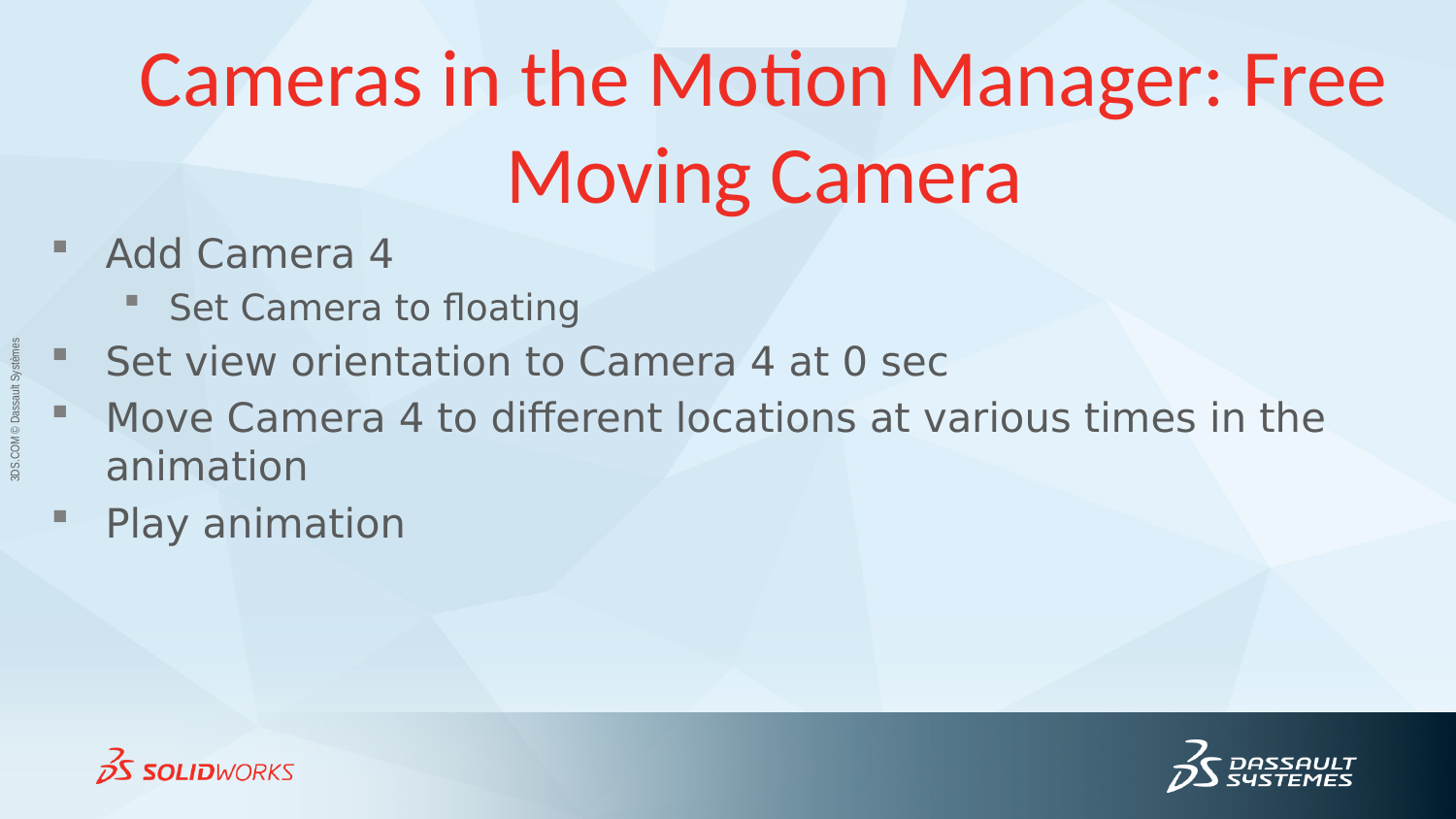

# Cameras in the Motion Manager: Free Moving Camera
Add Camera 4
Set Camera to floating
Set view orientation to Camera 4 at 0 sec
Move Camera 4 to different locations at various times in the animation
Play animation